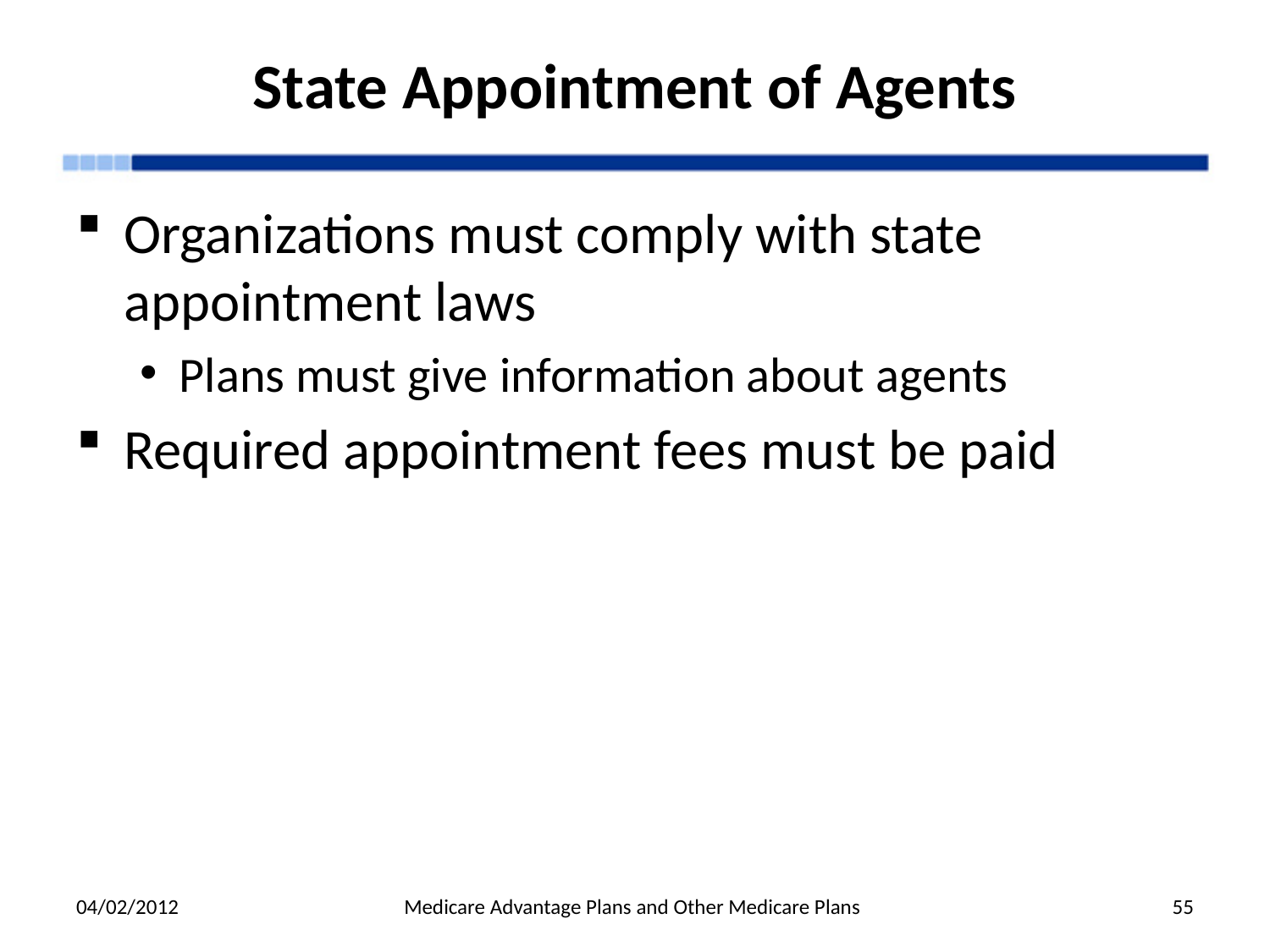

# State Appointment of Agents
Organizations must comply with state
appointment laws
Plans must give information about agents
Required appointment fees must be paid
04/02/2012
Medicare Advantage Plans and Other Medicare Plans
55